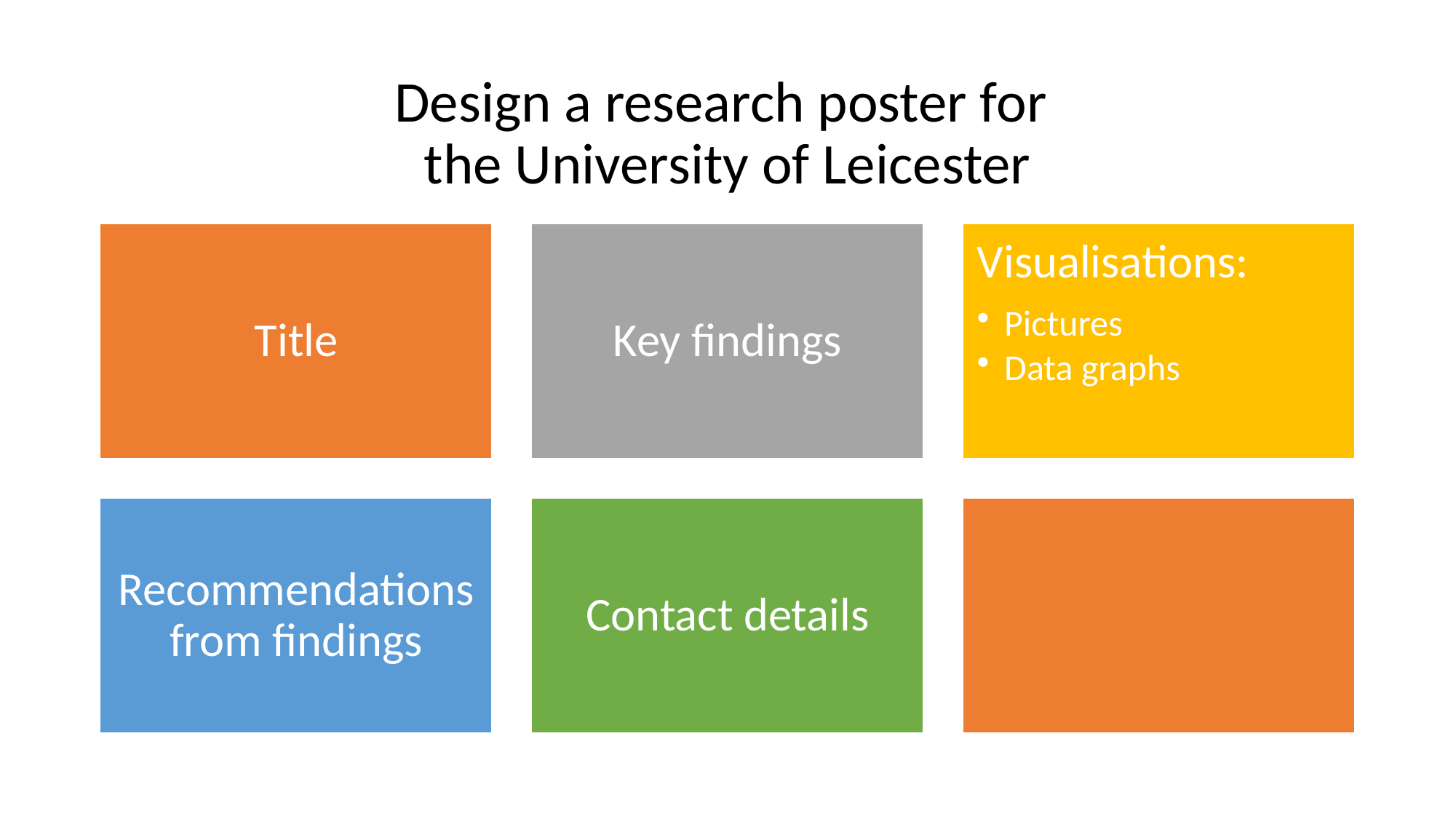

# Design a research poster for the University of Leicester
Title
Key findings
Visualisations:
Pictures
Data graphs
Recommendations from findings
Contact details